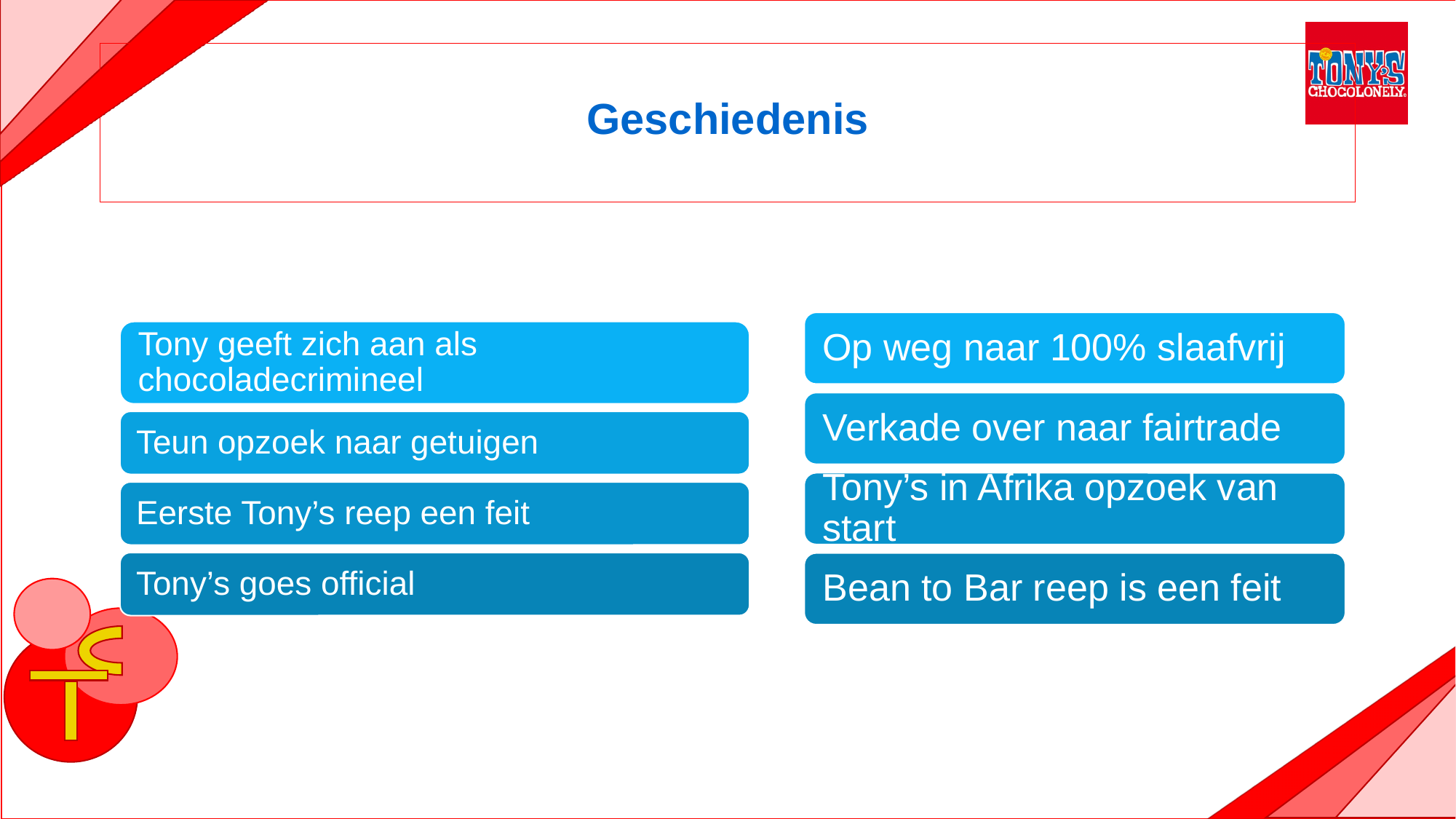

# Geschiedenis
Tony geeft zich aan als chocoladecrimineel
Teun opzoek naar getuigen
Eerste Tony’s reep een feit
Tony’s goes official
Op weg naar 100% slaafvrij
Verkade over naar fairtrade
Tony’s in Afrika opzoek van start
Bean to Bar reep is een feit